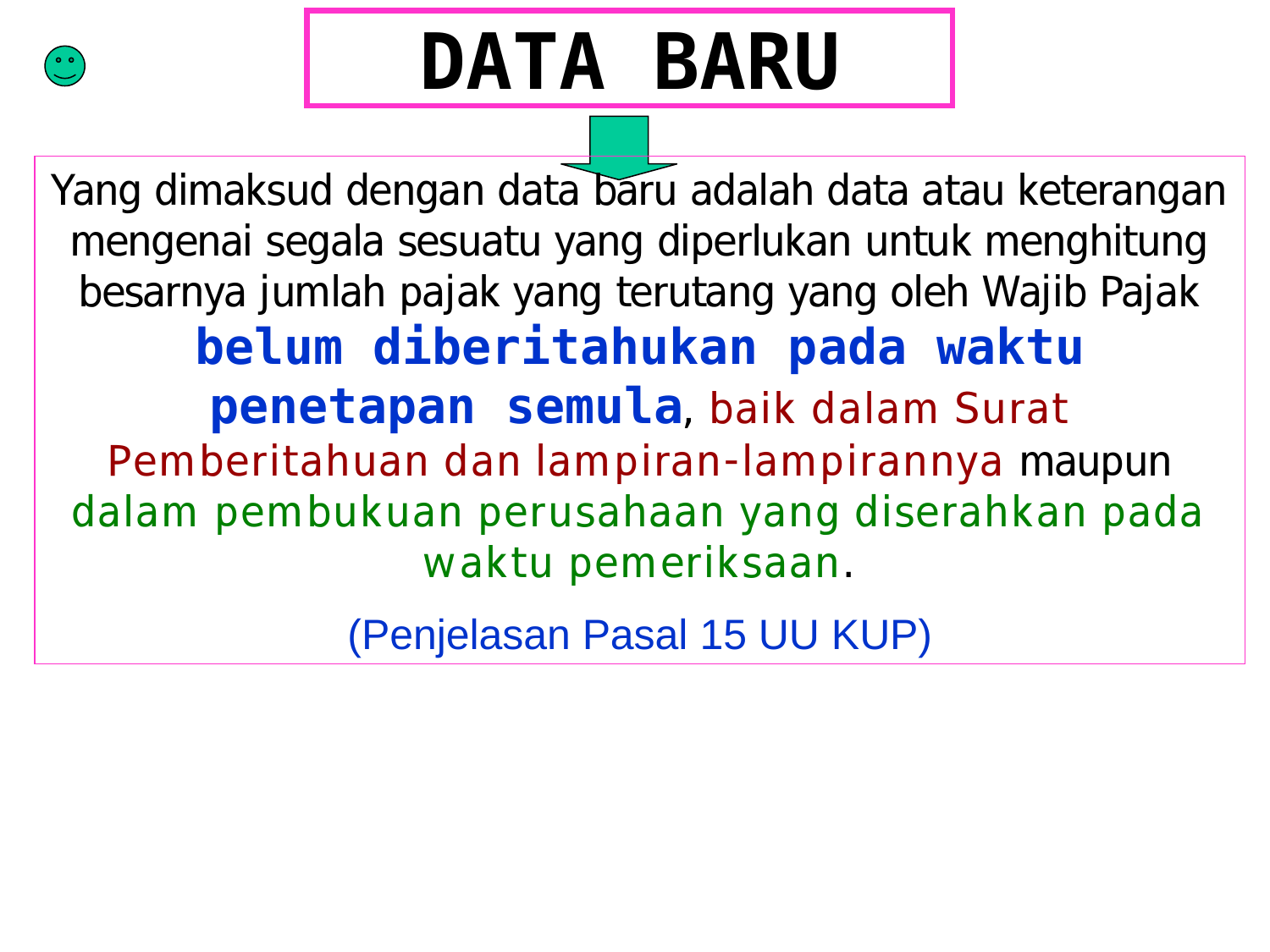

# DATA BARU

Yang dimaksud dengan data baru adalah data atau keterangan mengenai segala sesuatu yang diperlukan untuk menghitung besarnya jumlah pajak yang terutang yang oleh Wajib Pajak belum diberitahukan pada waktu penetapan semula, baik dalam Surat Pemberitahuan dan lampiran-lampirannya maupun dalam pembukuan perusahaan yang diserahkan pada waktu pemeriksaan.
(Penjelasan Pasal 15 UU KUP)